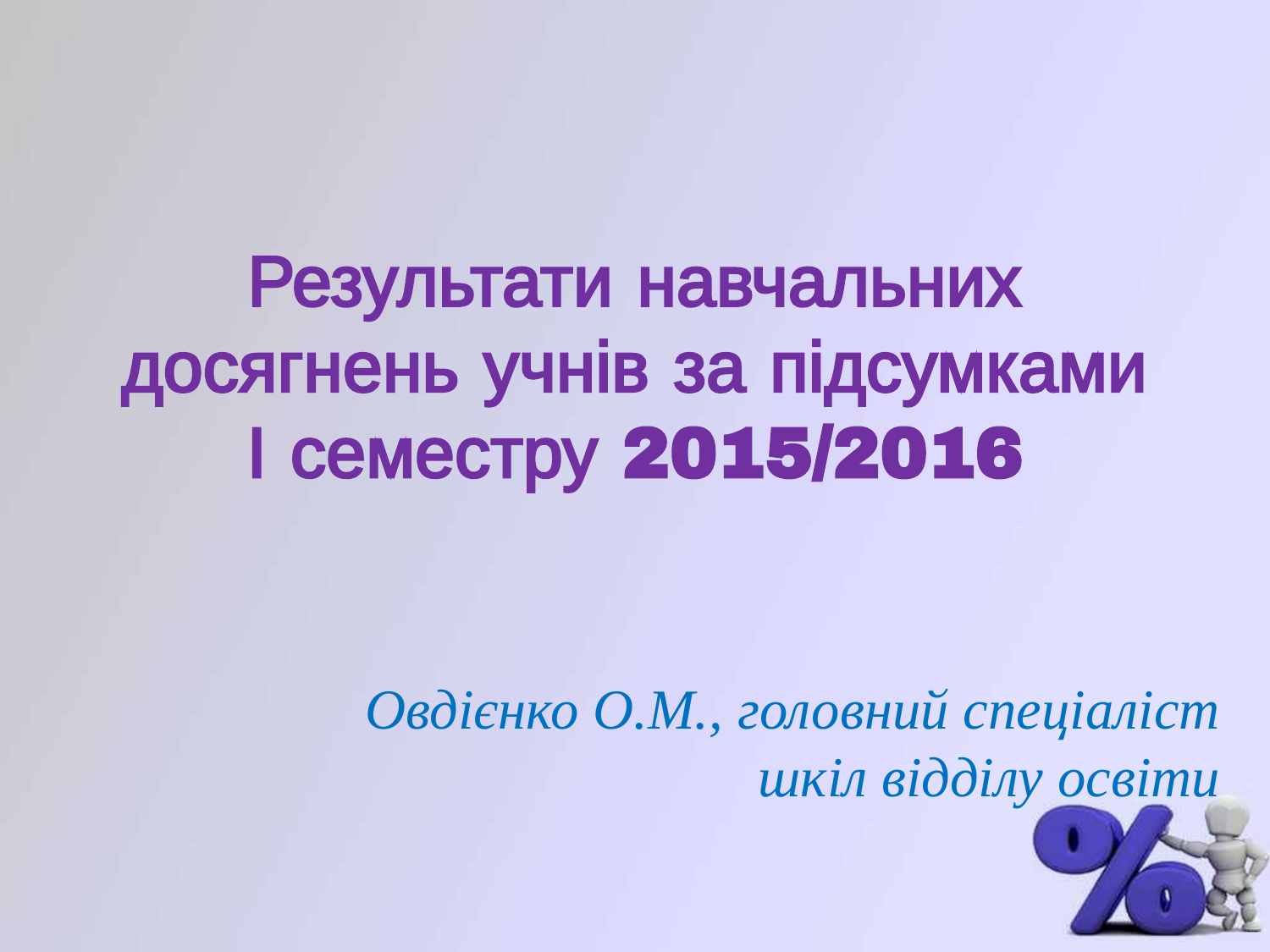

# Результати навчальних досягнень учнів за підсумками І семестру 2015/2016
Овдієнко О.М., головний спеціаліст шкіл відділу освіти